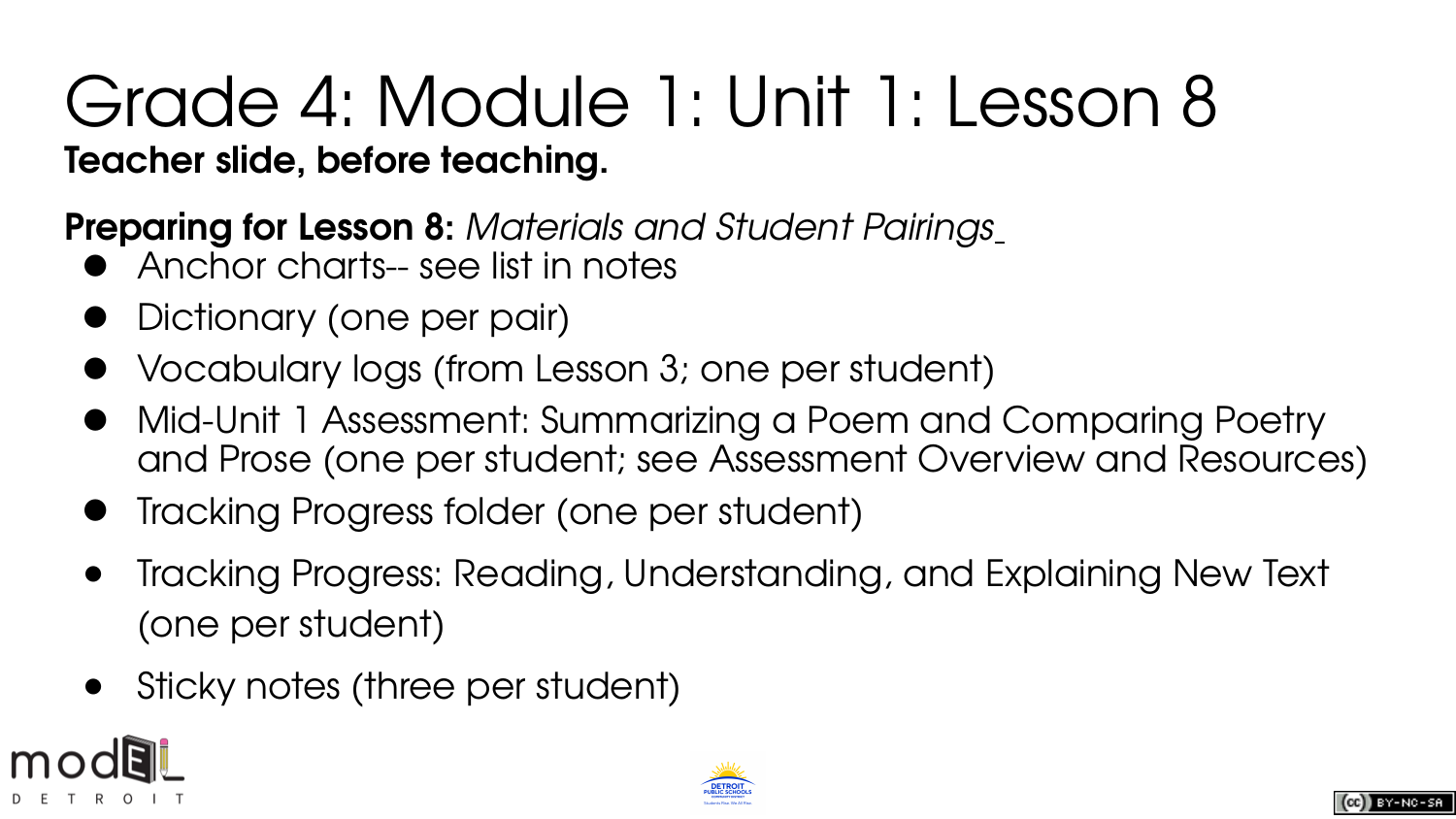

# Grade 4: Module 1: Unit 1: Lesson 8
Teacher slide, before teaching.
Preparing for Lesson 8: Materials and Student Pairings
Anchor charts-- see list in notes
Dictionary (one per pair)
Vocabulary logs (from Lesson 3; one per student)
Mid-Unit 1 Assessment: Summarizing a Poem and Comparing Poetry and Prose (one per student; see Assessment Overview and Resources)
Tracking Progress folder (one per student)
Tracking Progress: Reading, Understanding, and Explaining New Text (one per student)
Sticky notes (three per student)